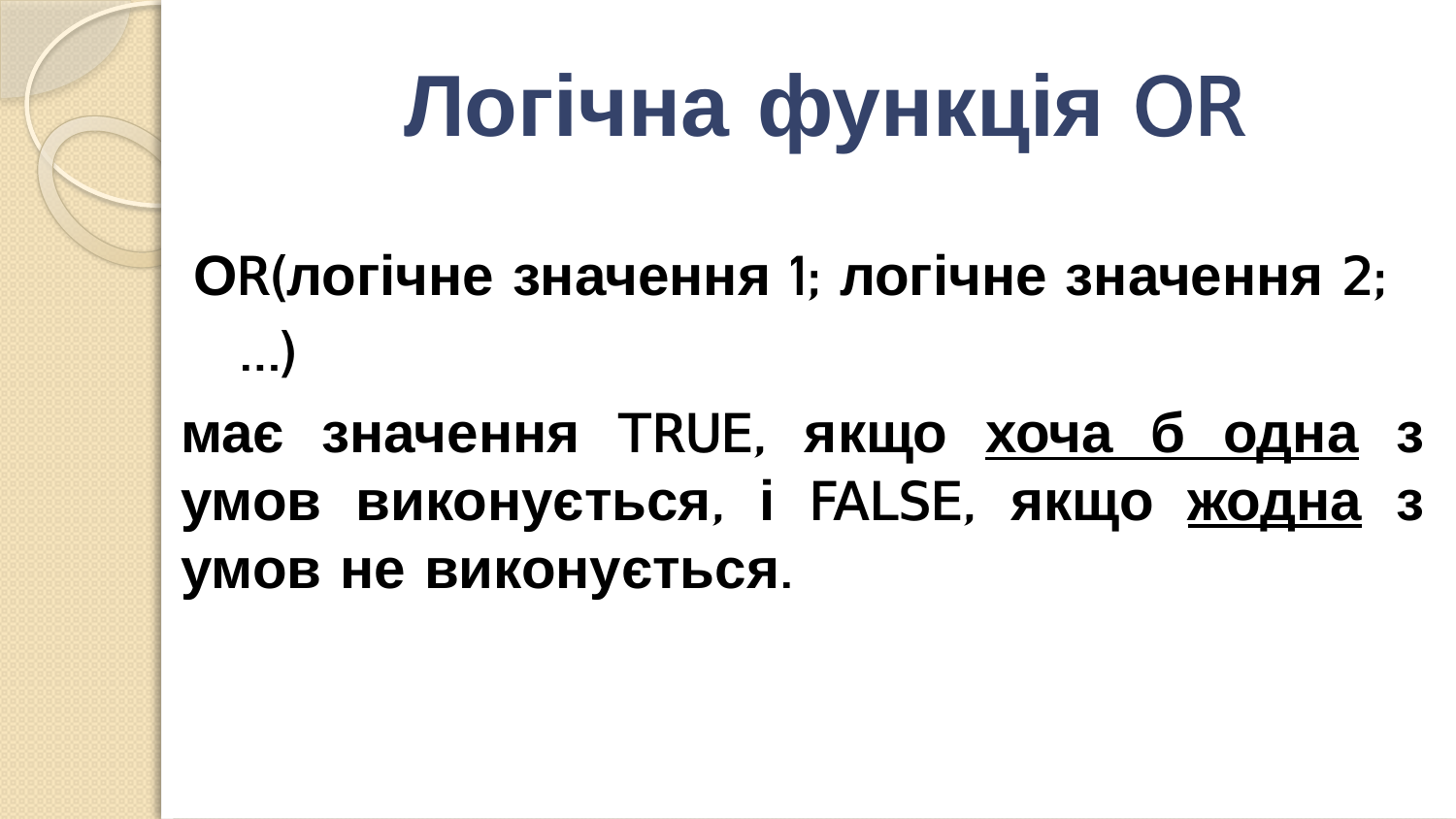

# Логічна функція OR

ОR(логічне значення 1; логічне значення 2; …)
має значення TRUE, якщо хоча б одна з умов виконується, і FALSE, якщо жодна з умов не виконується.